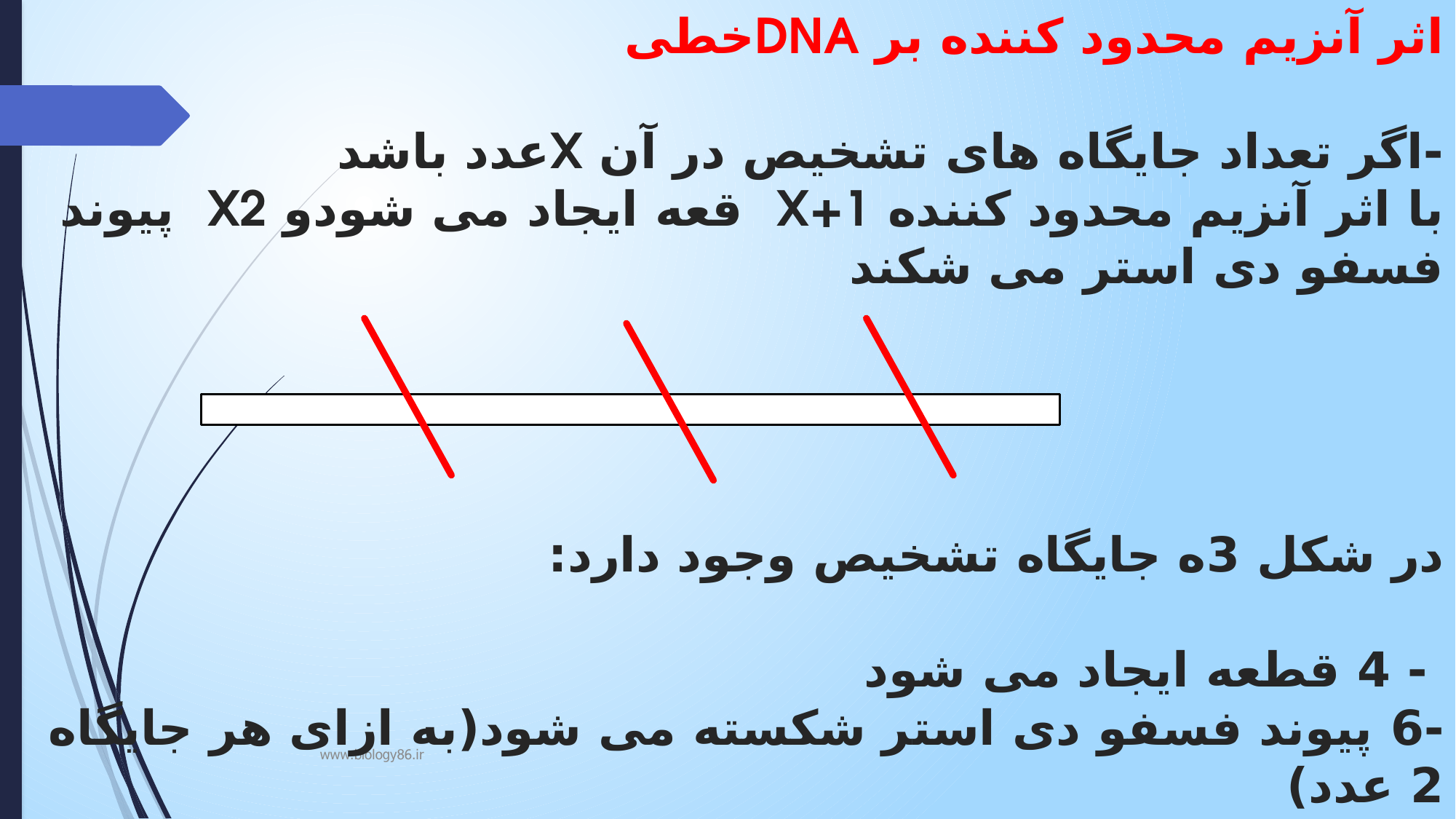

# اثر آنزیم محدود کننده بر DNAخطی -اگر تعداد جایگاه های تشخیص در آن Xعدد باشد با اثر آنزیم محدود کننده X+1  قعه ایجاد می شودو X2  پیوند فسفو دی استر می شکند در شکل 3ه جایگاه تشخیص وجود دارد: - 4 قطعه ایجاد می شود -6 پیوند فسفو دی استر شکسته می شود(به ازای هر جایگاه 2 عدد)

www.biology86.ir